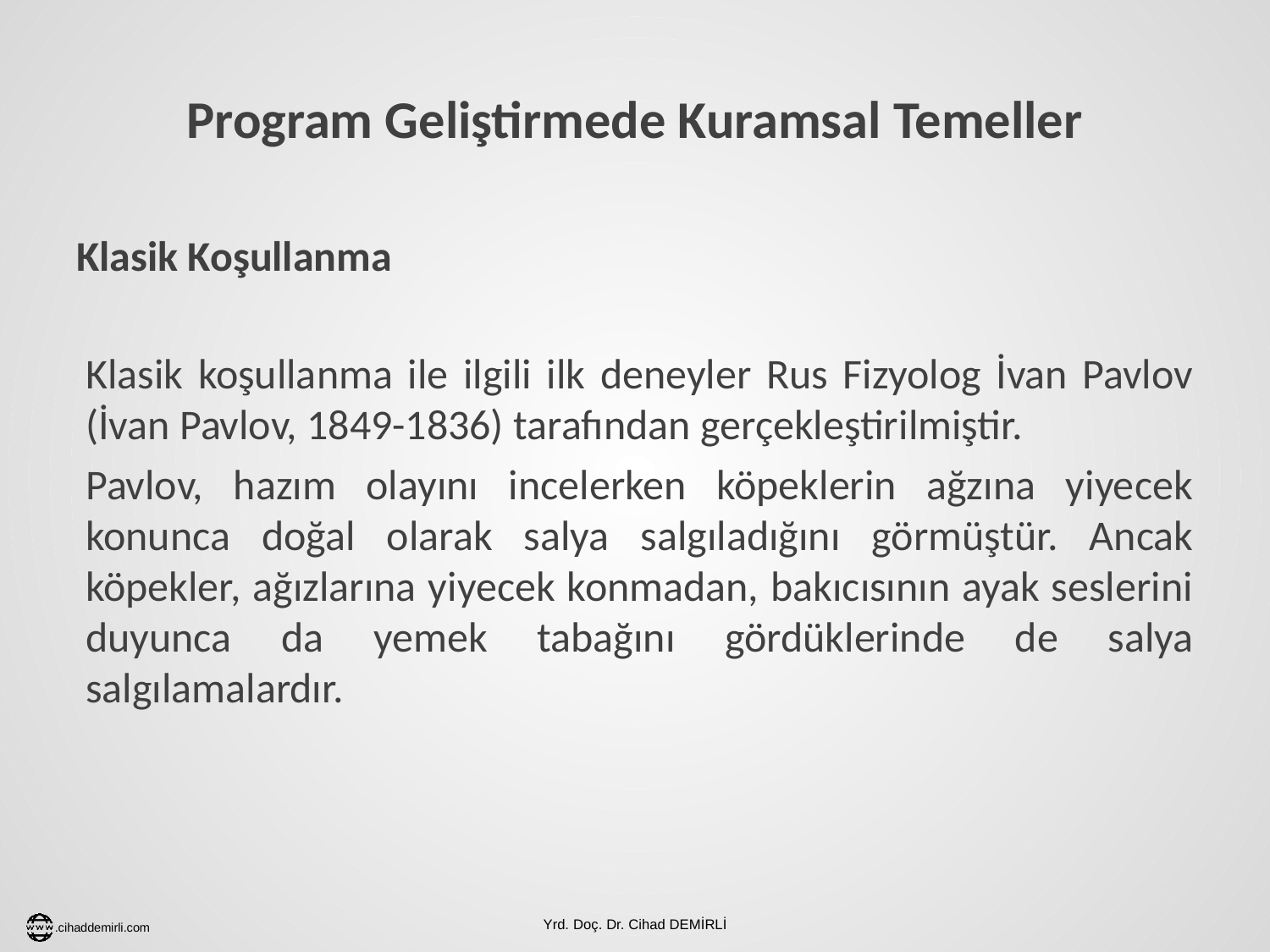

# Program Geliştirmede Kuramsal Temeller
Klasik Koşullanma

Klasik koşullanma ile ilgili ilk deneyler Rus Fizyolog İvan Pavlov (İvan Pavlov, 1849-1836) tarafından gerçekleştirilmiştir.
Pavlov, hazım olayını incelerken köpeklerin ağzına yiyecek konunca doğal olarak salya salgıladığını görmüştür. Ancak köpekler, ağızlarına yiyecek konmadan, bakıcısının ayak seslerini duyunca da yemek tabağını gördüklerinde de salya salgılamalardır.